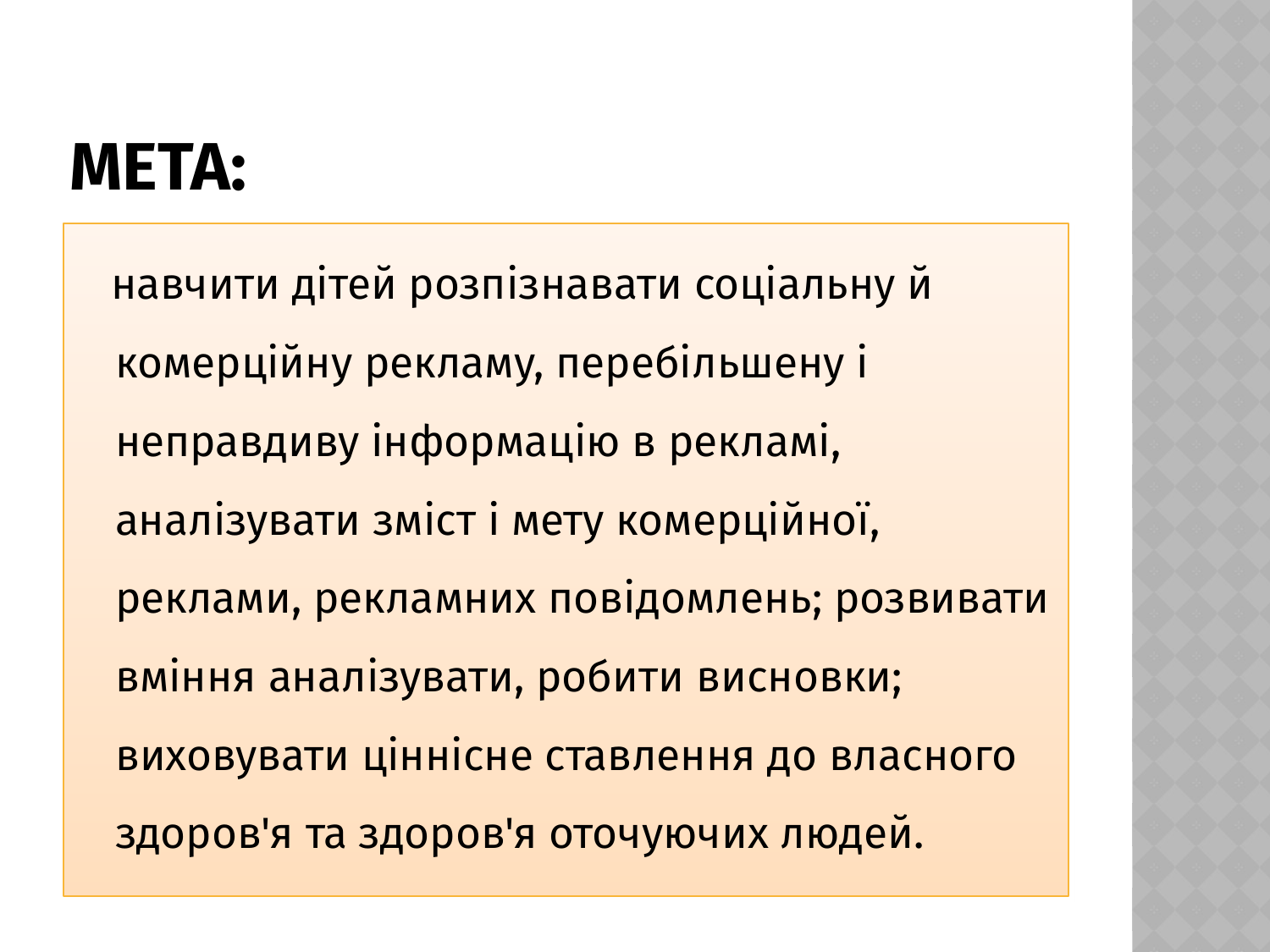

# Мета:
   навчити дітей розпізнавати соціальну й комерційну рекламу, перебільшену і неправдиву інформацію в рекламі, аналізувати зміст і мету комерційної, реклами, рекламних повідомлень; розвивати вміння аналізувати, робити висновки; виховувати ціннісне ставлення до власного здоров'я та здоров'я оточуючих людей.